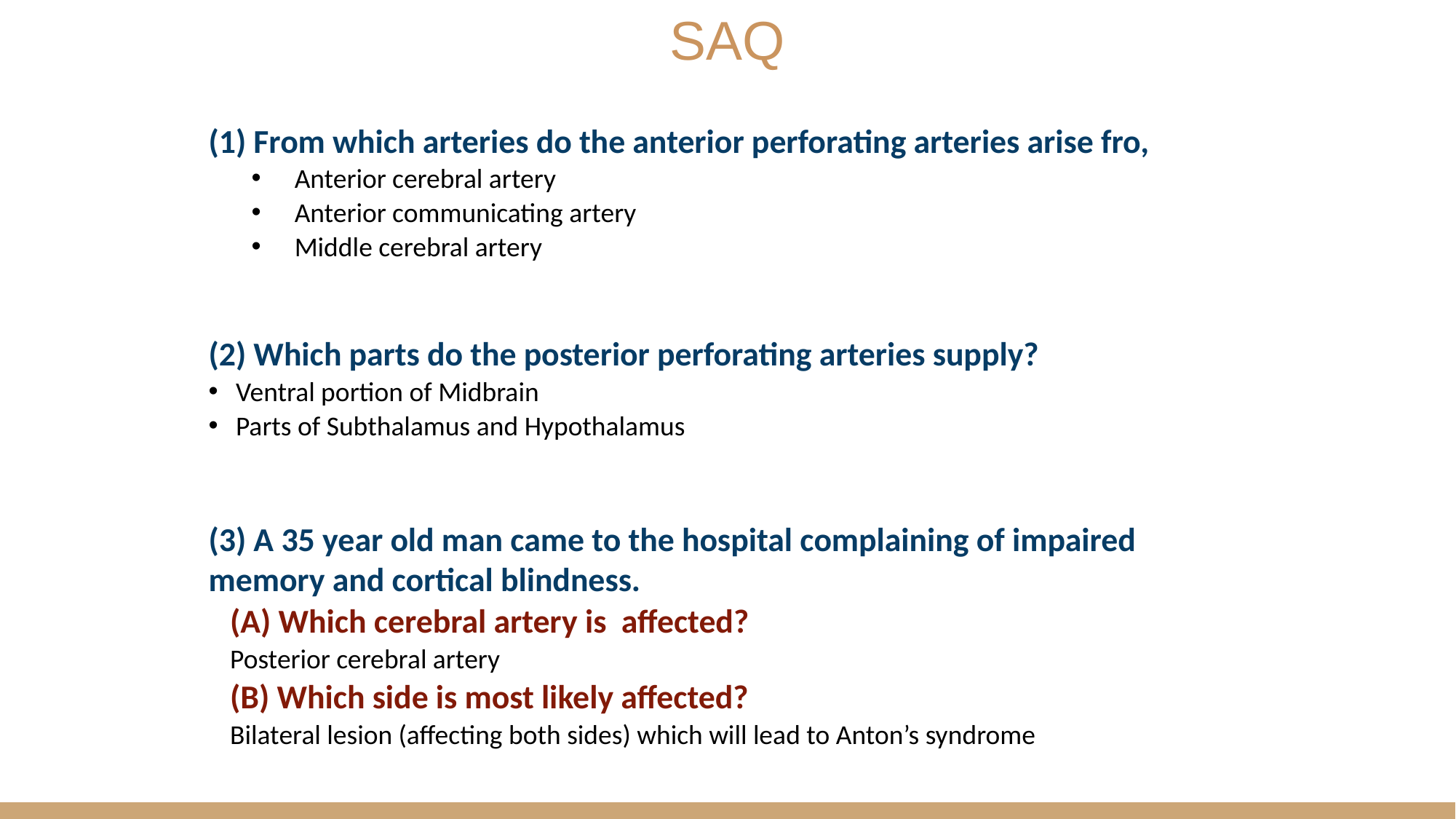

(1) From which arteries do the anterior perforating arteries arise fro,
Anterior cerebral artery
Anterior communicating artery
Middle cerebral artery

(2) Which parts do the posterior perforating arteries supply?
Ventral portion of Midbrain
Parts of Subthalamus and Hypothalamus

(3) A 35 year old man came to the hospital complaining of impaired memory and cortical blindness.
(A) Which cerebral artery is  affected?
Posterior cerebral artery
(B) Which side is most likely affected?
Bilateral lesion (affecting both sides) which will lead to Anton’s syndrome